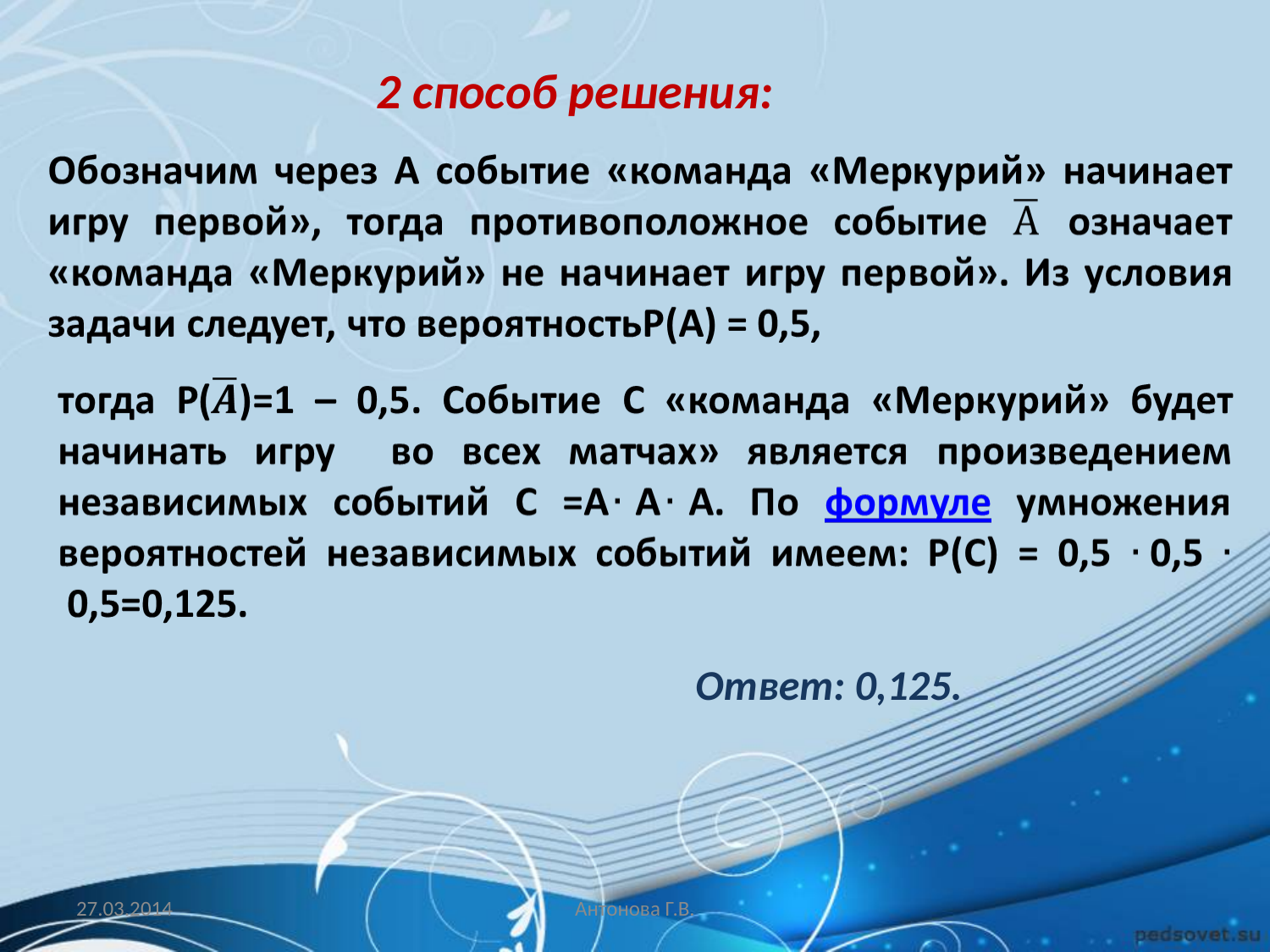

2 способ решения:

Ответ: 0,125.
27.03.2014
Антонова Г.В.